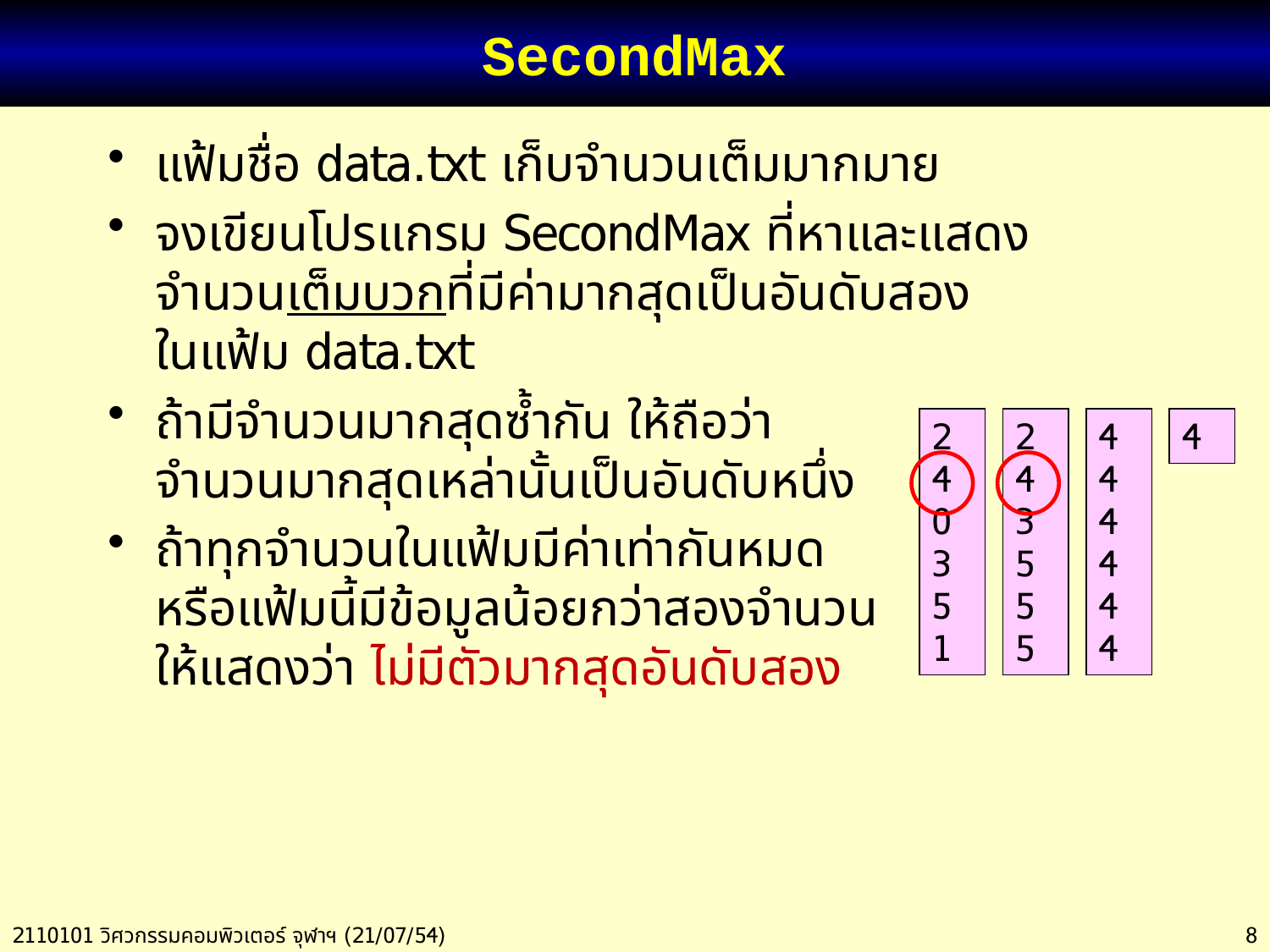

# SecondMax
แฟ้มชื่อ data.txt เก็บจำนวนเต็มมากมาย
จงเขียนโปรแกรม SecondMax ที่หาและแสดง
จำนวนเต็มบวกที่มีค่ามากสุดเป็นอันดับสอง
ในแฟ้ม data.txt
ถ้ามีจำนวนมากสุดซ้ำกัน ให้ถือว่า
จำนวนมากสุดเหล่านั้นเป็นอันดับหนึ่ง
ถ้าทุกจำนวนในแฟ้มมีค่าเท่ากันหมด
หรือแฟ้มนี้มีข้อมูลน้อยกว่าสองจำนวน
ให้แสดงว่า ไม่มีตัวมากสุดอันดับสอง

2
4
0
3
5
1
2
4
3
5
5
5
4
4
4
4
4
4
4